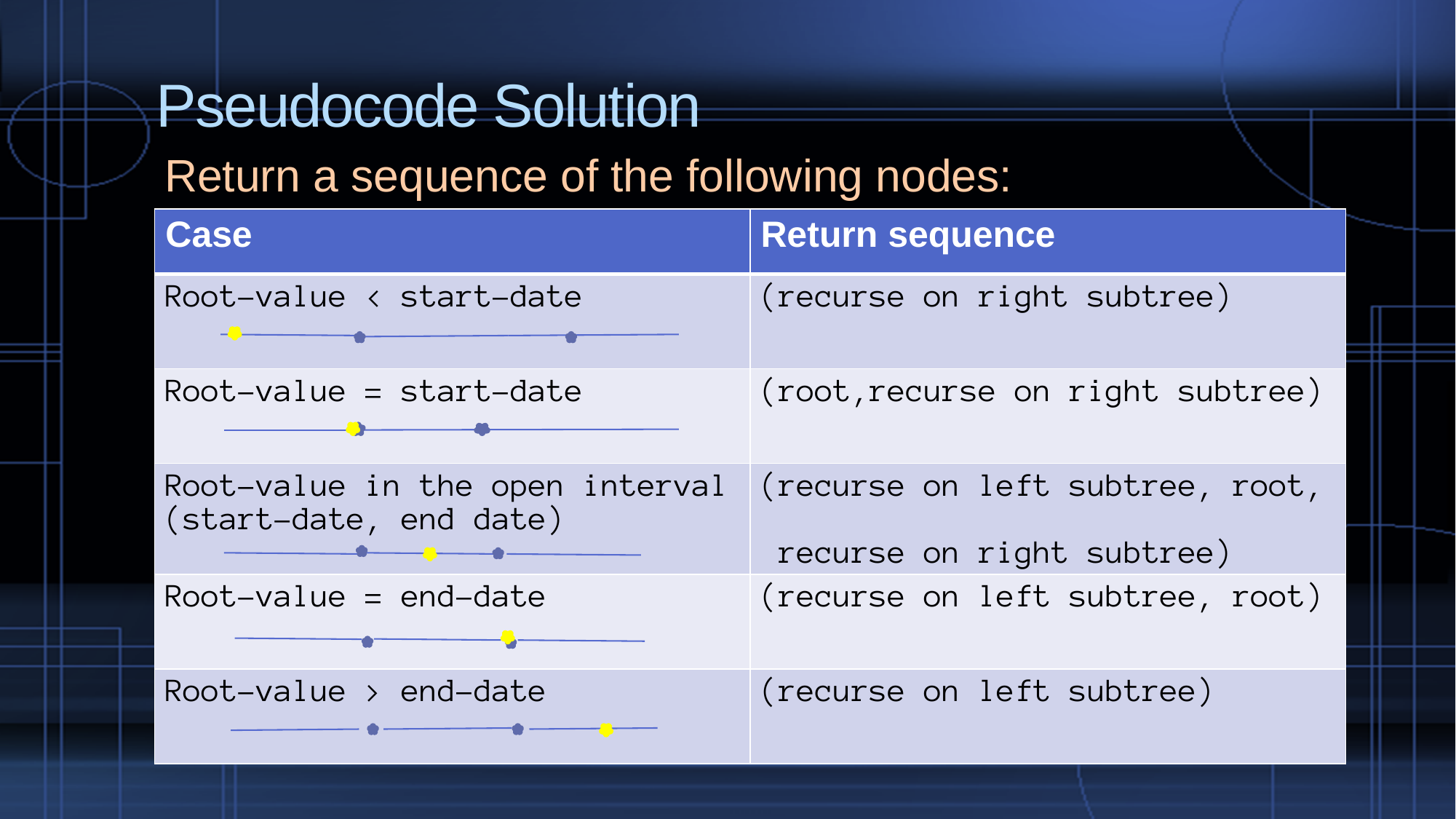

# Pseudocode Solution
Return a sequence of the following nodes:

| Case | Return sequence |
| --- | --- |
| Root-value < start-date | (recurse on right subtree) |
| Root-value = start-date | (root,recurse on right subtree) |
| Root-value in the open interval (start-date, end date) | (recurse on left subtree, root, recurse on right subtree) |
| Root-value = end-date | (recurse on left subtree, root) |
| Root-value > end-date | (recurse on left subtree) |